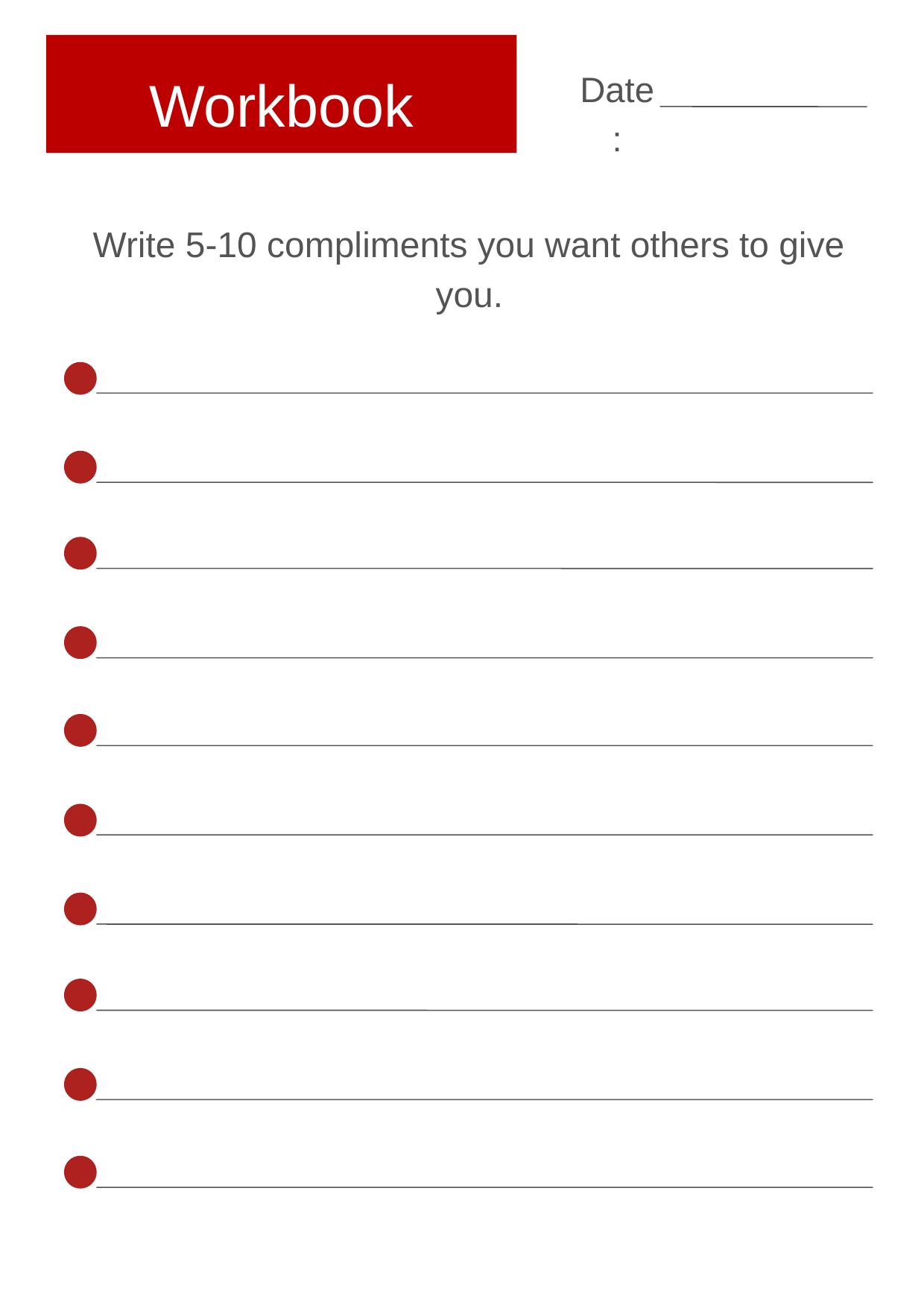

Workbook
Date:

Write 5-10 compliments you want others to give you.